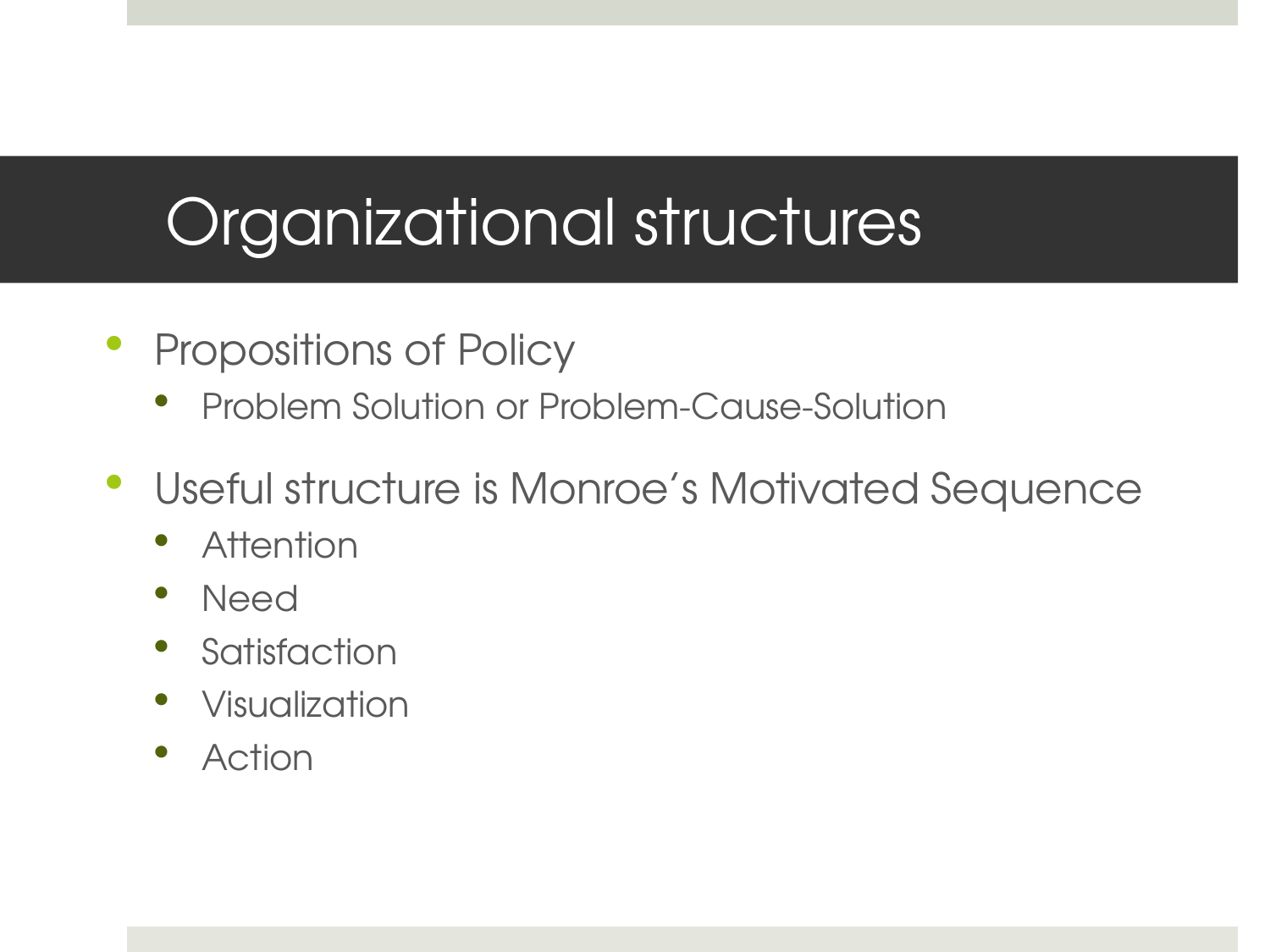

# Organizational structures
Propositions of Policy
Problem Solution or Problem-Cause-Solution
Useful structure is Monroe’s Motivated Sequence
Attention
Need
Satisfaction
Visualization
Action